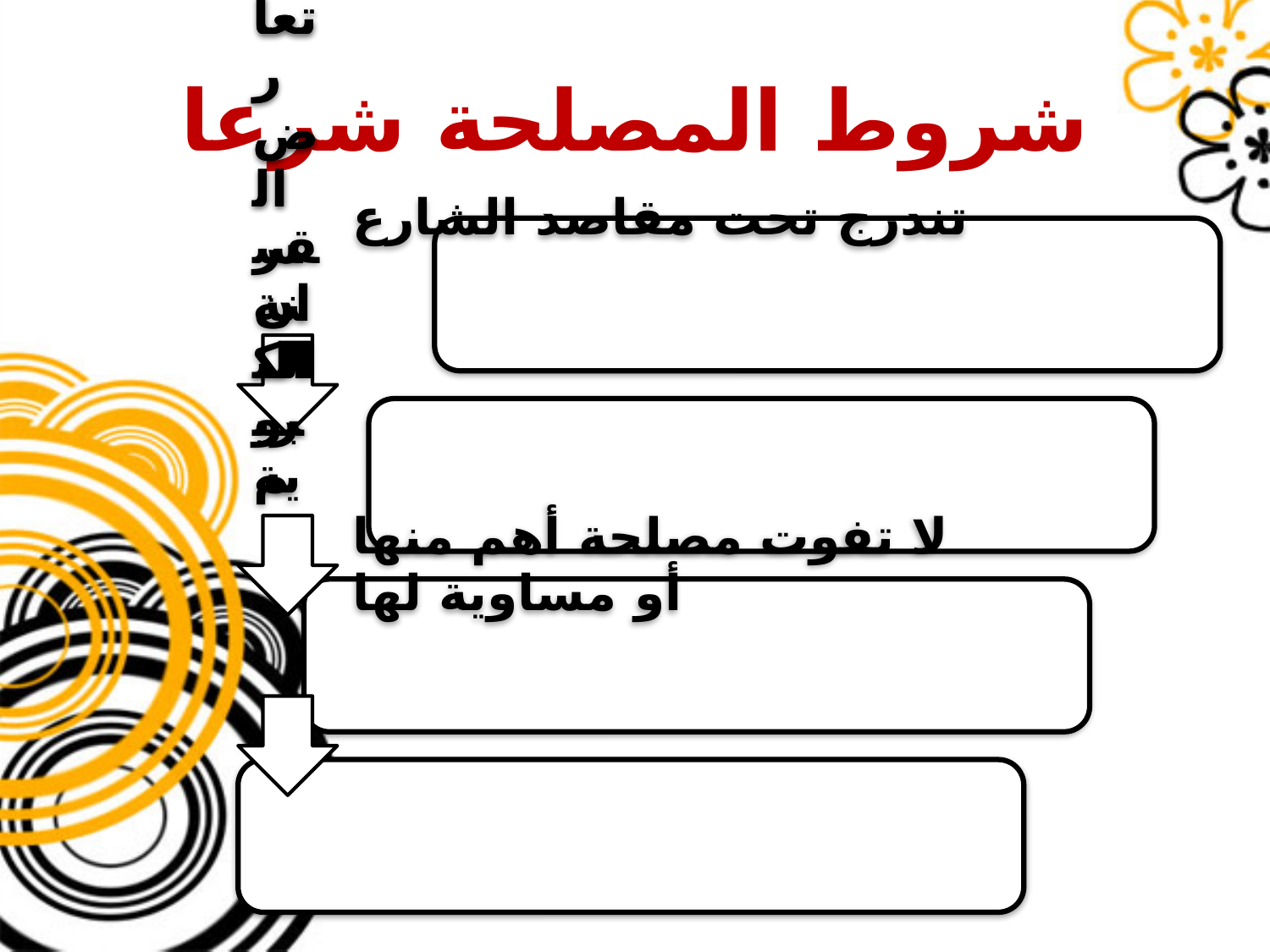

# شروط المصلحة شرعا
تندرج تحت مقاصد الشارع